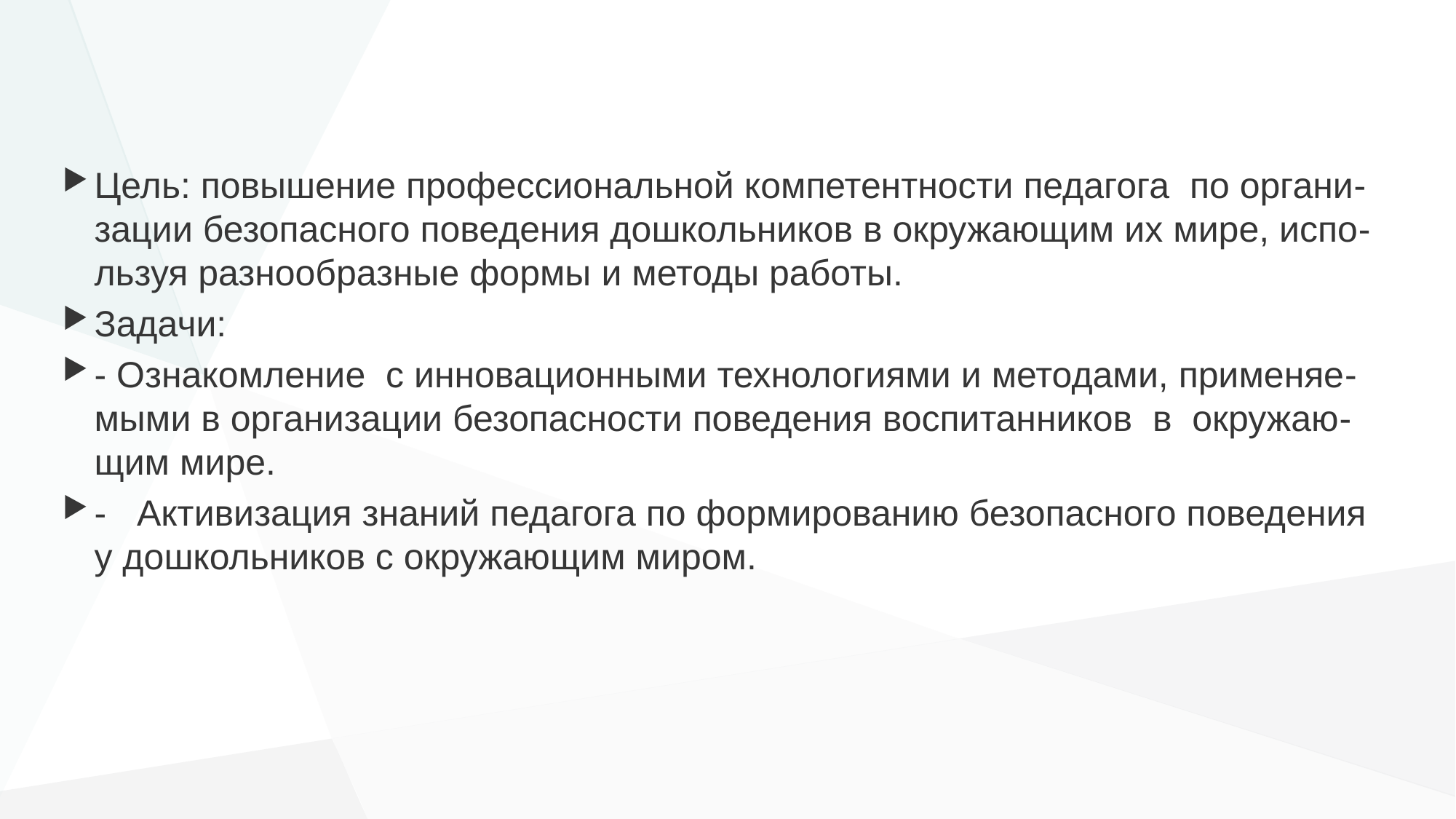

#
Цель: повышение профессиональной компетентности педагога  по органи-зации безопасного поведения дошкольников в окружающим их мире, испо-льзуя разнообразные формы и методы работы.
Задачи:
- Ознакомление  с инновационными технологиями и методами, применяе-мыми в организации безопасности поведения воспитанников  в  окружаю-щим мире.
-   Активизация знаний педагога по формированию безопасного поведения у дошкольников с окружающим миром.